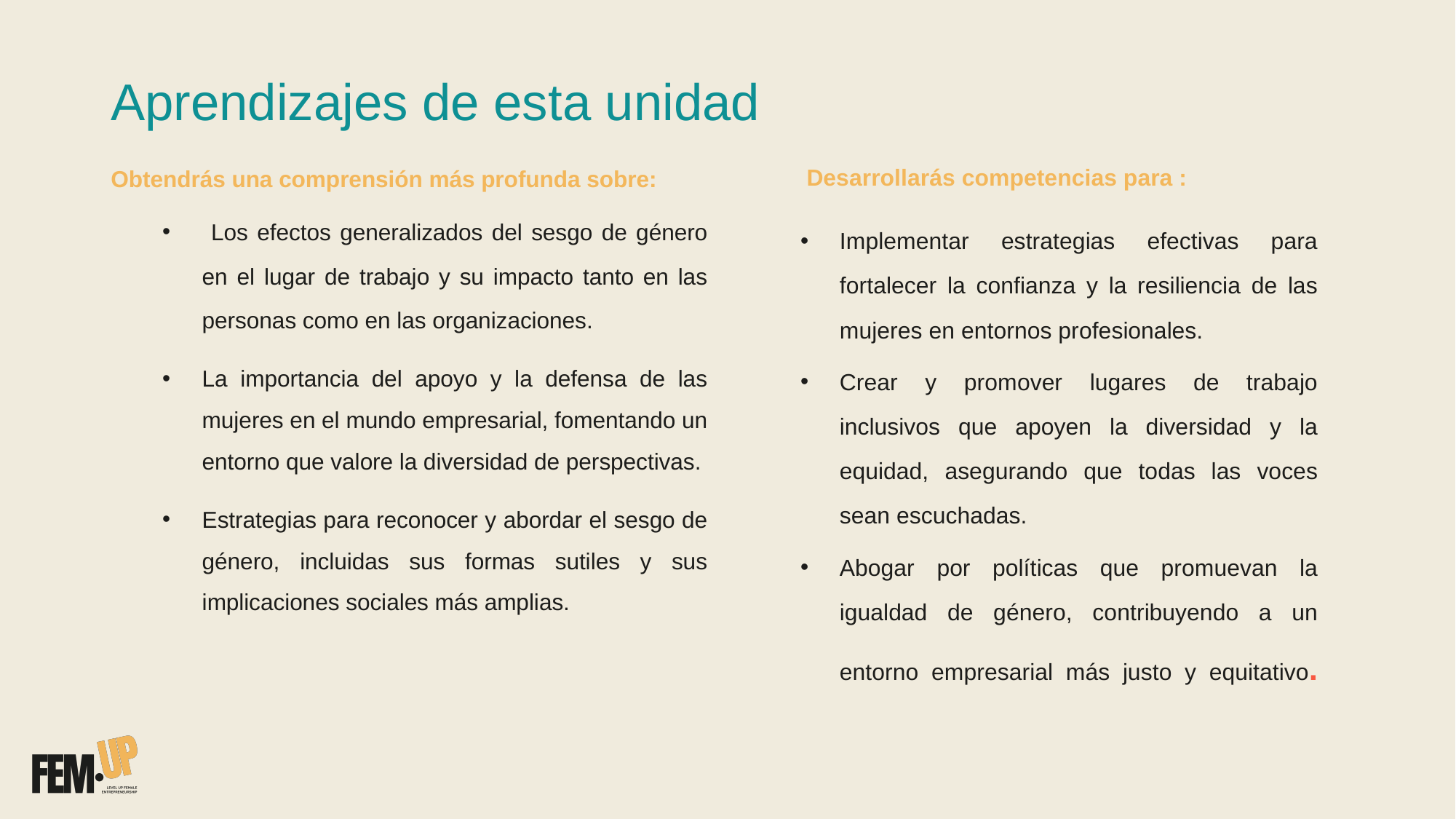

# Aprendizajes de esta unidad
         Desarrollarás competencias para :
Implementar estrategias efectivas para fortalecer la confianza y la resiliencia de las mujeres en entornos profesionales.
Crear y promover lugares de trabajo inclusivos que apoyen la diversidad y la equidad, asegurando que todas las voces sean escuchadas.
Abogar por políticas que promuevan la igualdad de género, contribuyendo a un entorno empresarial más justo y equitativo.

Obtendrás una comprensión más profunda sobre:
 Los efectos generalizados del sesgo de género en el lugar de trabajo y su impacto tanto en las personas como en las organizaciones.
La importancia del apoyo y la defensa de las mujeres en el mundo empresarial, fomentando un entorno que valore la diversidad de perspectivas.
Estrategias para reconocer y abordar el sesgo de género, incluidas sus formas sutiles y sus implicaciones sociales más amplias.